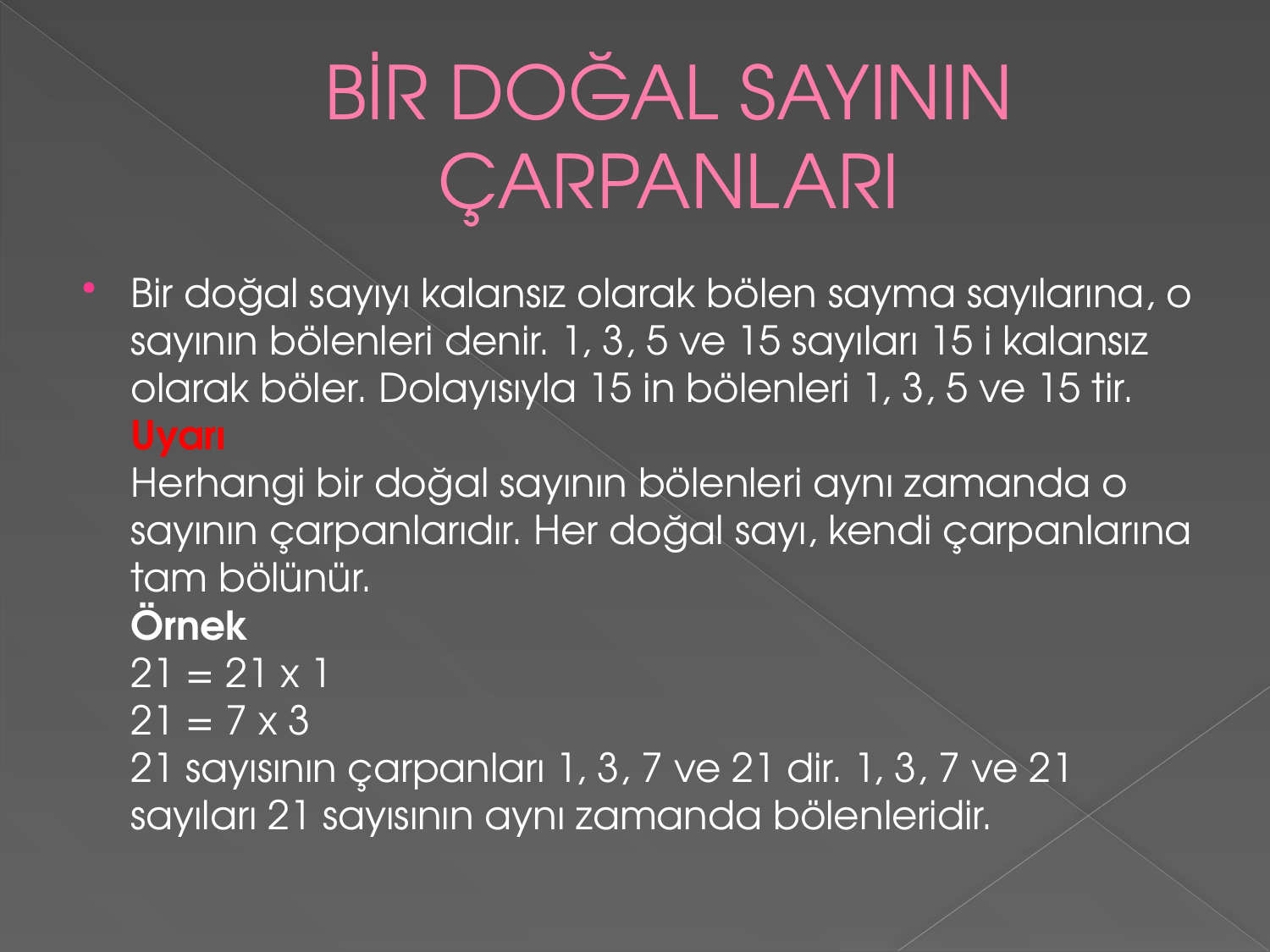

# BİR DOĞAL SAYININ ÇARPANLARI
Bir doğal sayıyı kalansız olarak bölen sayma sayılarına, o sayının bölenleri denir. 1, 3, 5 ve 15 sayıları 15 i kalansız olarak böler. Dolayısıyla 15 in bölenleri 1, 3, 5 ve 15 tir.
Uyarı
Herhangi bir doğal sayının bölenleri aynı zamanda o sayının çarpanlarıdır. Her doğal sayı, kendi çarpanlarına tam bölünür.
Örnek
21 = 21 x 1 
21 = 7 x 3
21 sayısının çarpanları 1, 3, 7 ve 21 dir. 1, 3, 7 ve 21 sayıları 21 sayısının aynı zamanda bölenleridir.